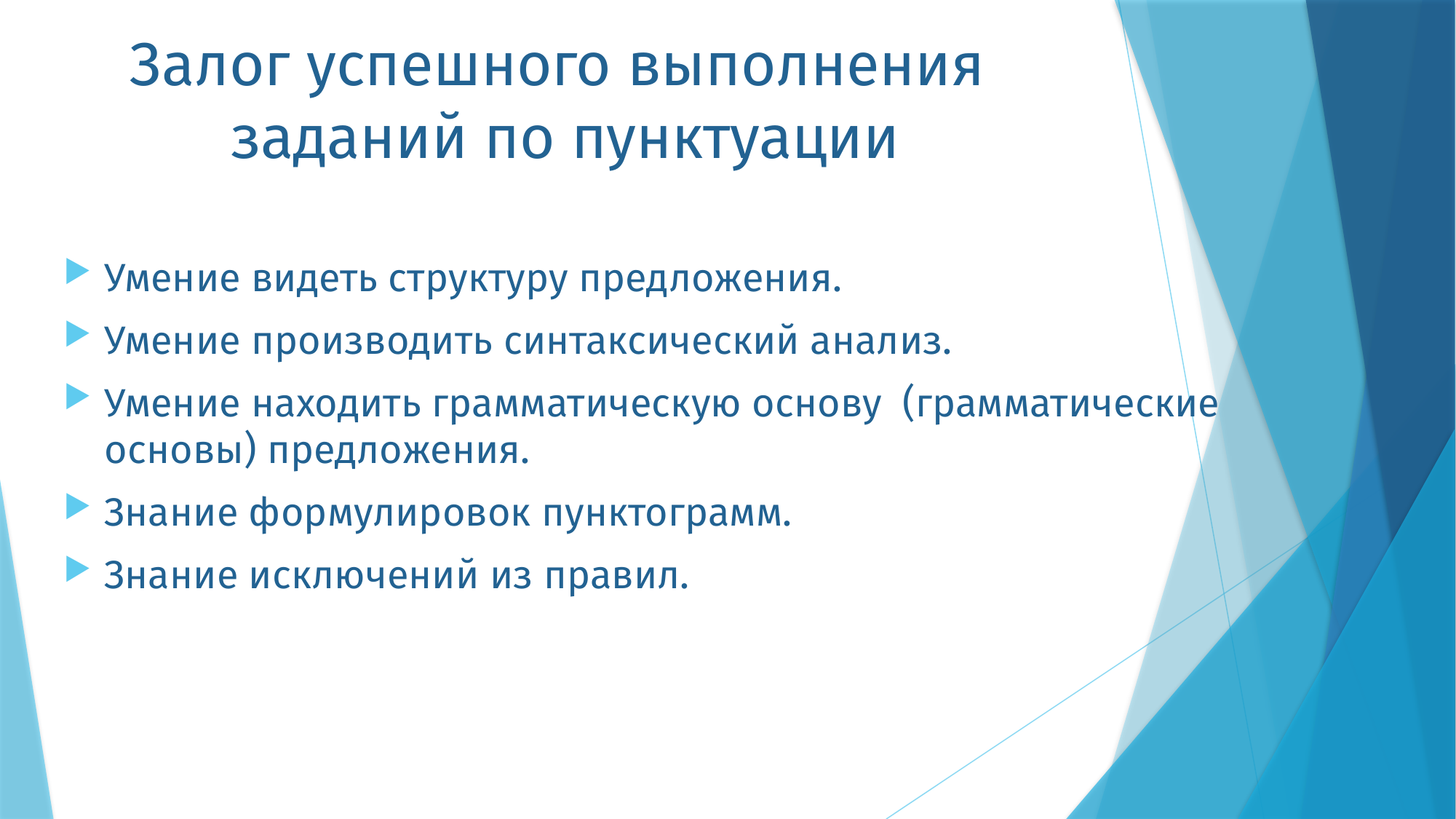

# Залог успешного выполнения  заданий по пунктуации
Умение видеть структуру предложения.
Умение производить синтаксический анализ.
Умение находить грамматическую основу  (грамматические основы) предложения.
Знание формулировок пунктограмм.
Знание исключений из правил.